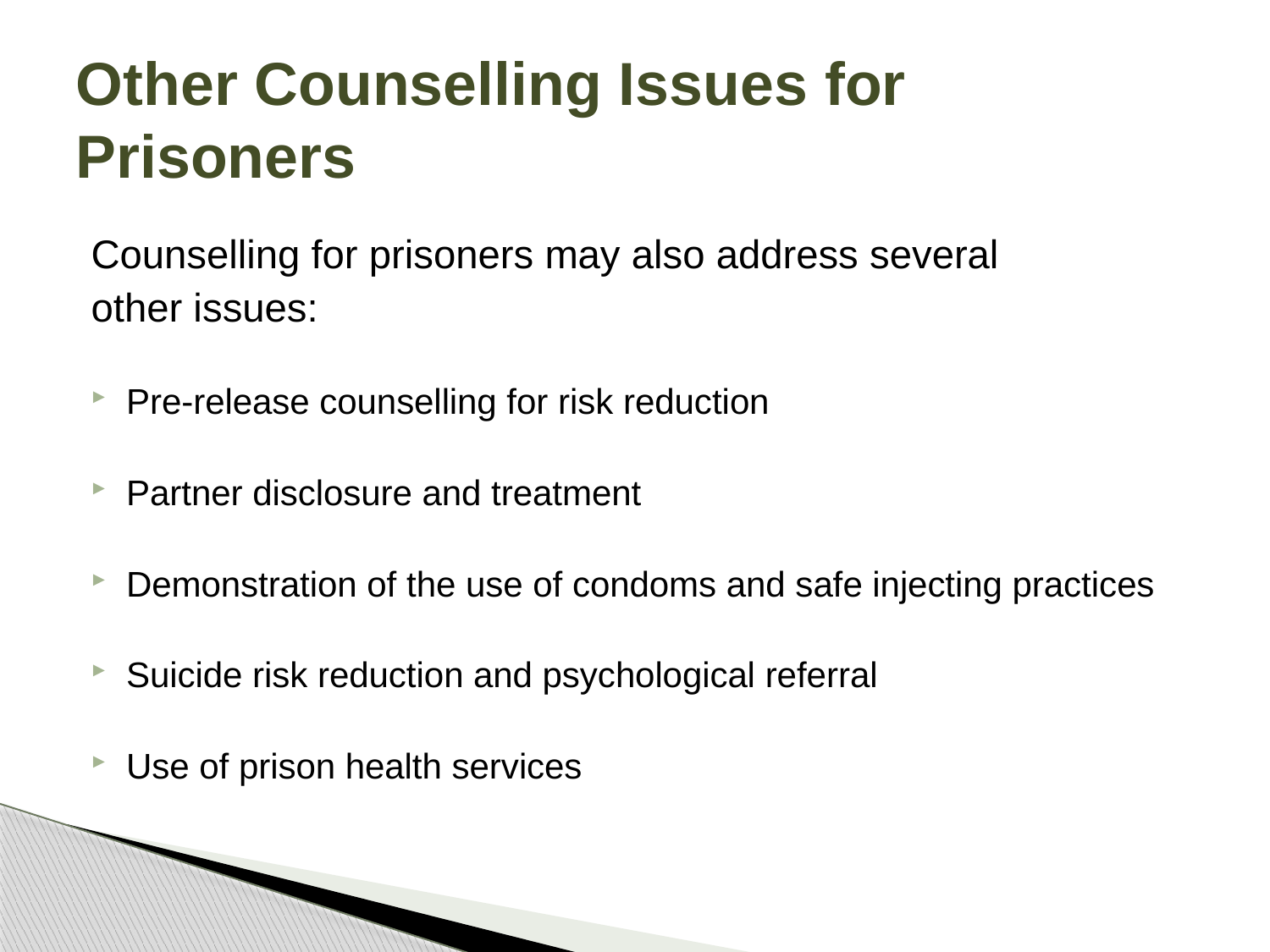

# Other Counselling Issues for Prisoners
Counselling for prisoners may also address several
other issues:
Pre-release counselling for risk reduction
Partner disclosure and treatment
Demonstration of the use of condoms and safe injecting practices
Suicide risk reduction and psychological referral
Use of prison health services